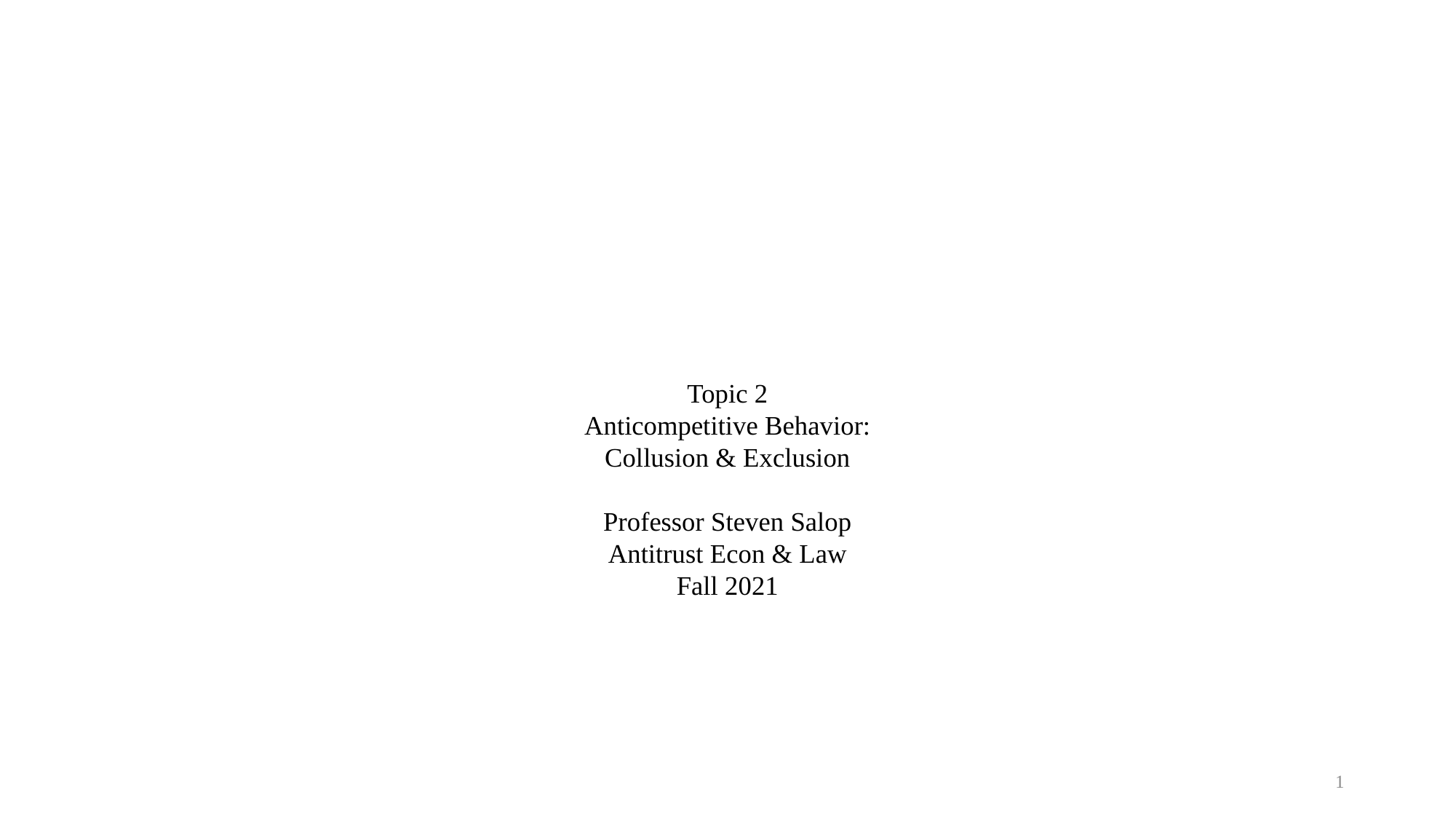

# Topic 2 Anticompetitive Behavior: Collusion & Exclusion Professor Steven Salop Antitrust Econ & Law Fall 2021

1